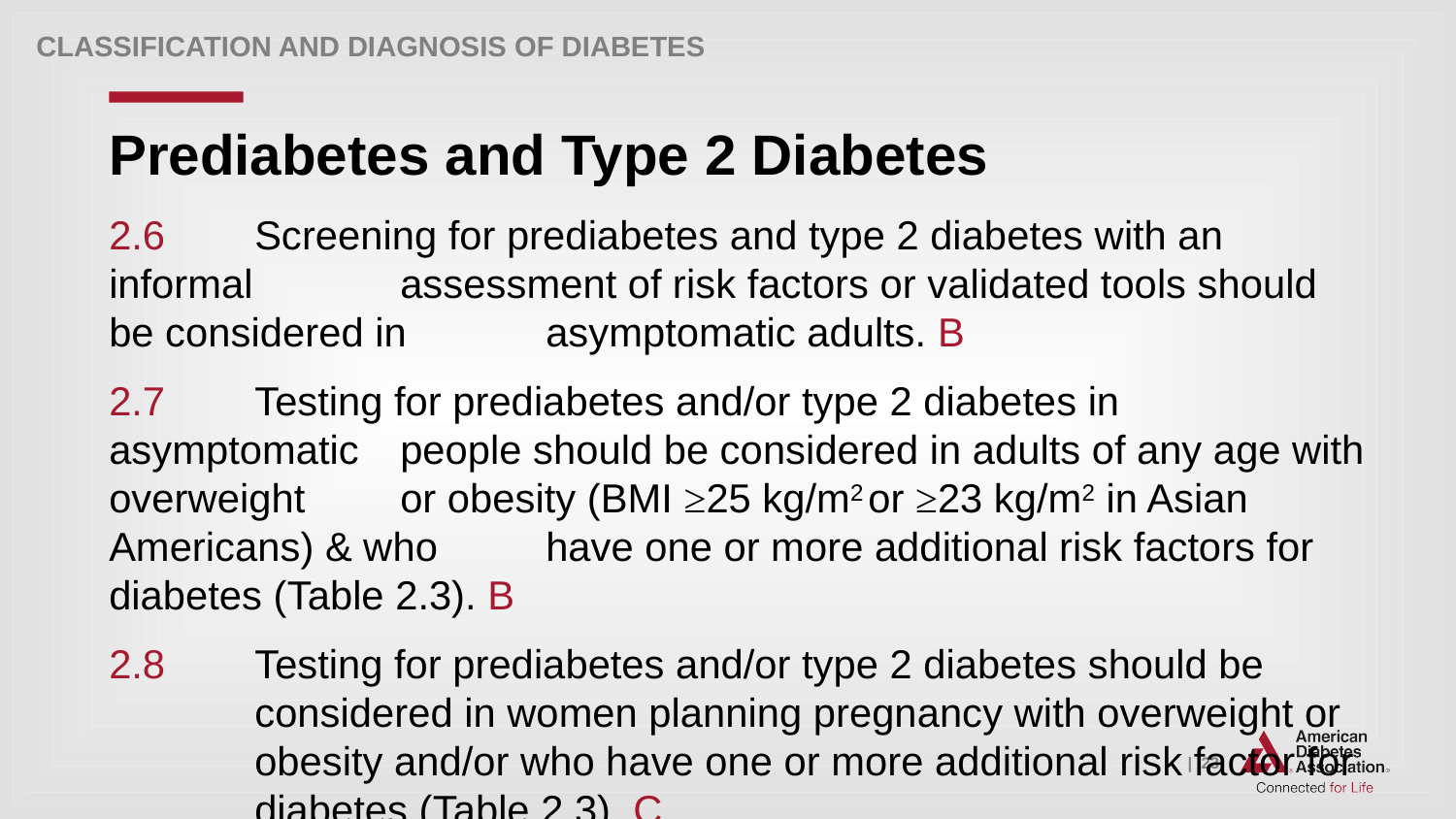

Classification and Diagnosis of Diabetes
# Prediabetes and Type 2 Diabetes
2.6 	Screening for prediabetes and type 2 diabetes with an informal 	assessment of risk factors or validated tools should be considered in 	asymptomatic adults. B
2.7 	Testing for prediabetes and/or type 2 diabetes in asymptomatic 	people should be considered in adults of any age with overweight 	or obesity (BMI ≥25 kg/m2 or ≥23 kg/m2 in Asian Americans) & who 	have one or more additional risk factors for diabetes (Table 2.3). B
2.8 	Testing for prediabetes and/or type 2 diabetes should be 	considered in women planning pregnancy with overweight or 	obesity and/or who have one or more additional risk factor for	diabetes (Table 2.3). C